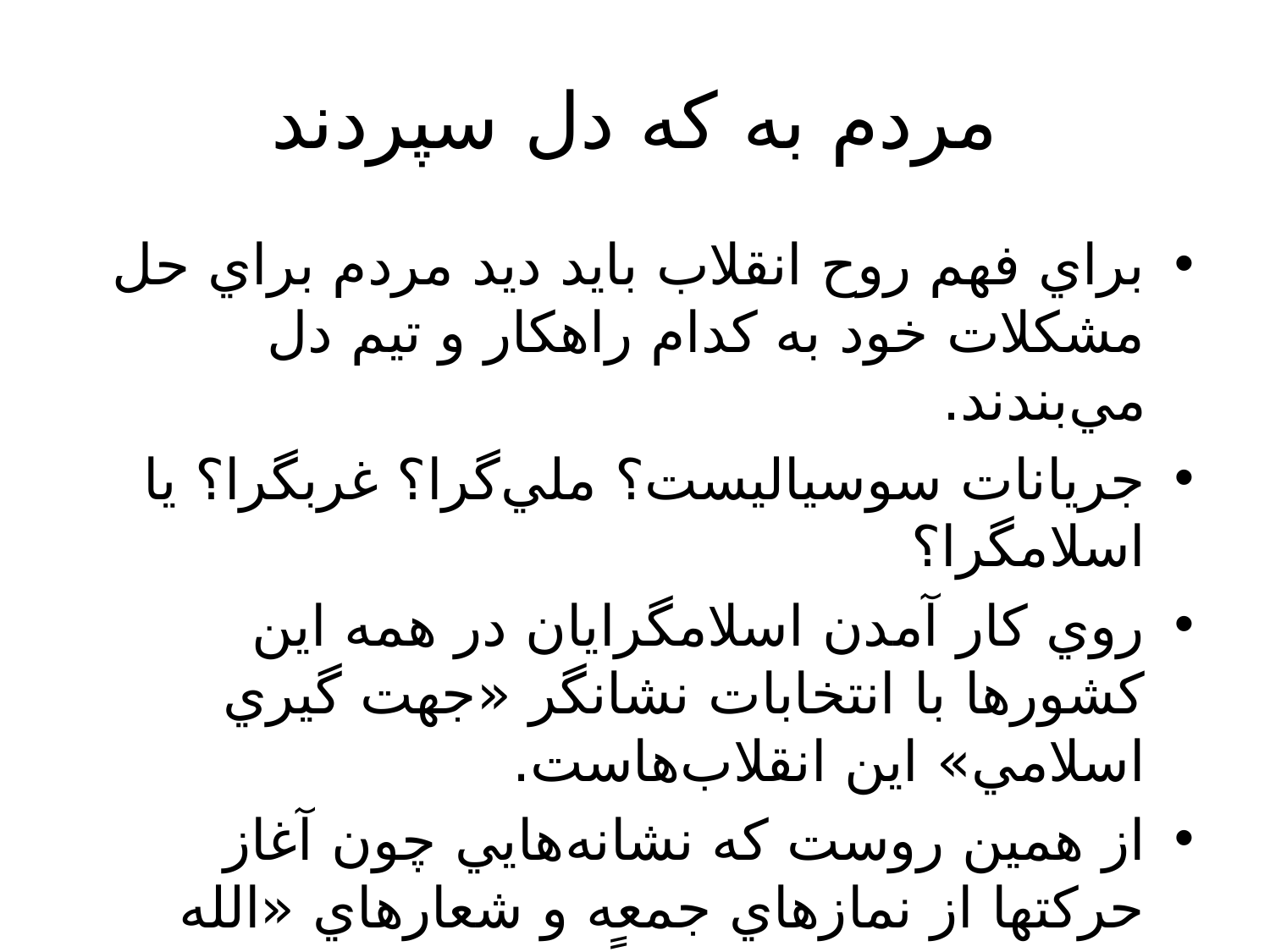

# مردم به كه دل سپردند
براي فهم روح انقلاب بايد ديد مردم براي حل مشكلات خود به كدام راهكار و تيم دل مي‌بندند.
جريانات سوسياليست؟ ملي‌گرا؟ غربگرا؟ يا اسلامگرا؟
روي كار آمدن اسلامگرايان در همه اين كشورها با انتخابات نشانگر «جهت گيري اسلامي» اين انقلاب‌هاست.
از همين روست كه نشانه‌هايي چون آغاز حركتها از نمازهاي جمعه و شعارهاي «الله اكبر» معنادارند و صرفاً علائمي ظاهري نيستند.